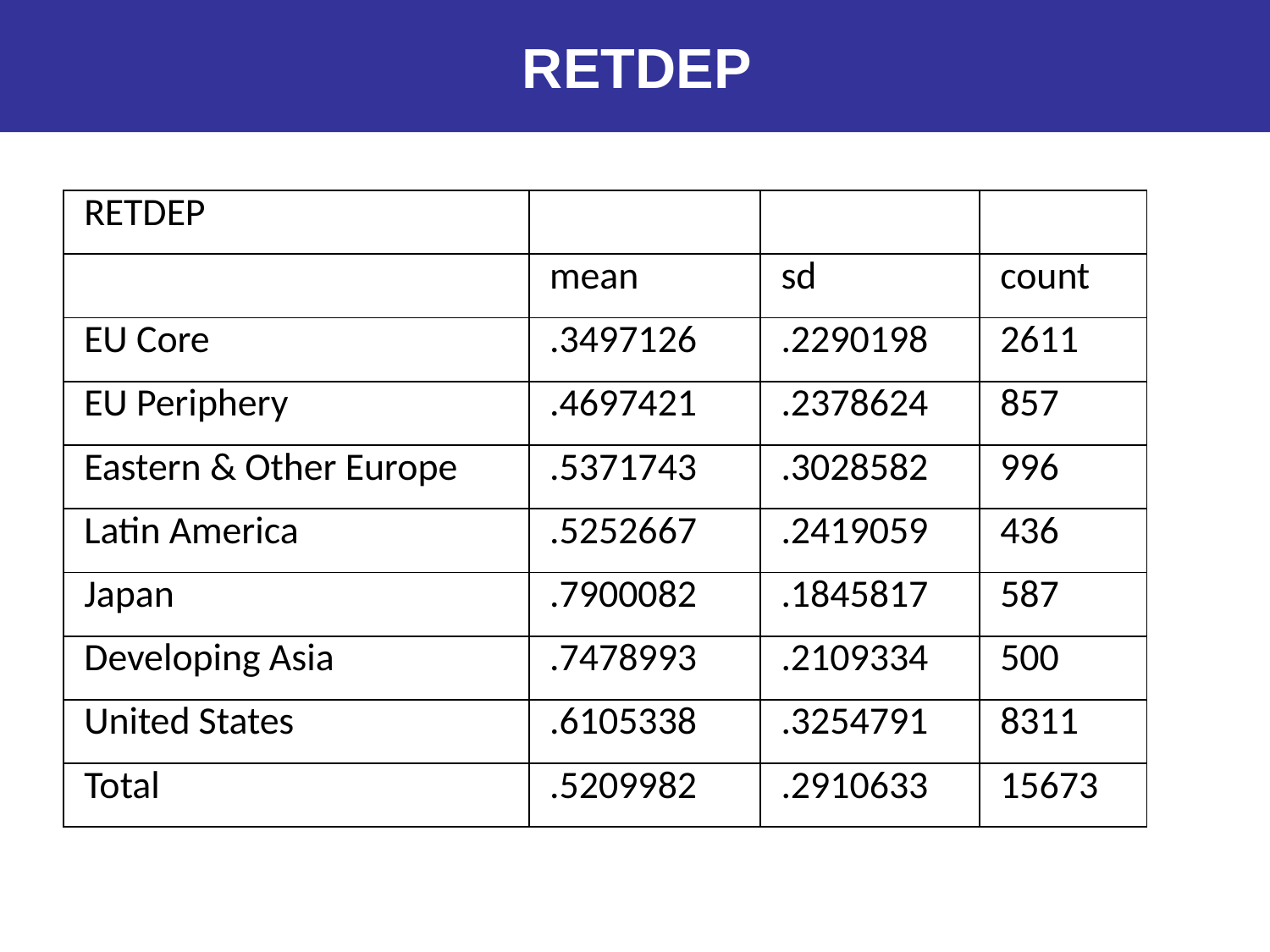

RETDEP
| RETDEP |  |  |  |
| --- | --- | --- | --- |
|  | mean | sd | count |
| EU Core | .3497126 | .2290198 | 2611 |
| EU Periphery | .4697421 | .2378624 | 857 |
| Eastern & Other Europe | .5371743 | .3028582 | 996 |
| Latin America | .5252667 | .2419059 | 436 |
| Japan | .7900082 | .1845817 | 587 |
| Developing Asia | .7478993 | .2109334 | 500 |
| United States | .6105338 | .3254791 | 8311 |
| Total | .5209982 | .2910633 | 15673 |